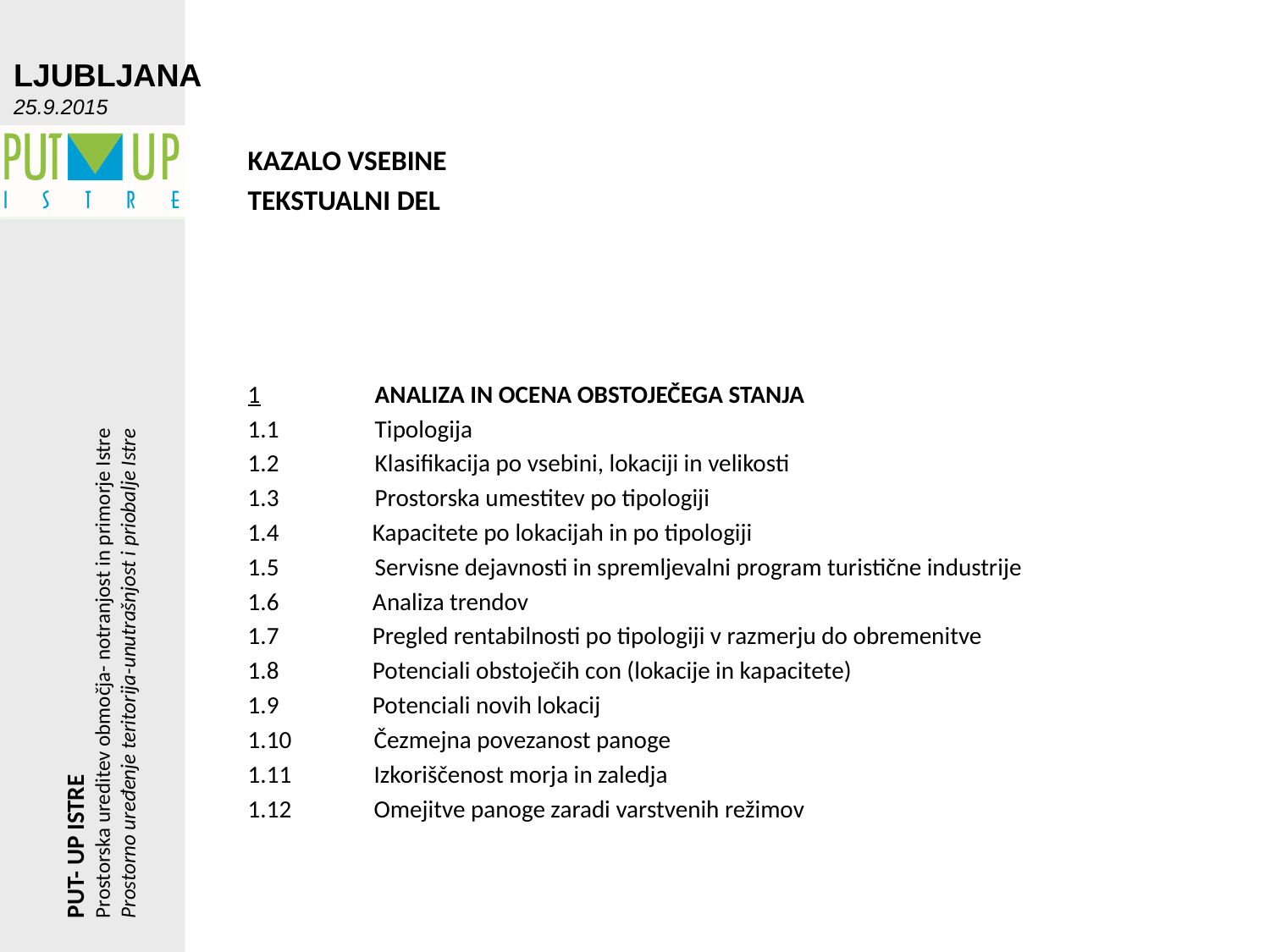

KAZALO VSEBINE
TEKSTUALNI DEL

1	Analiza in ocena obstoječega stanja
1.1  	Tipologija
1.2 	Klasifikacija po vsebini, lokaciji in velikosti
1.3 	Prostorska umestitev po tipologiji
1.4                 Kapacitete po lokacijah in po tipologiji
1.5 	Servisne dejavnosti in spremljevalni program turistične industrije
1.6                 Analiza trendov
1.7                 Pregled rentabilnosti po tipologiji v razmerju do obremenitve
1.8                 Potenciali obstoječih con (lokacije in kapacitete)
1.9                 Potenciali novih lokacij
1.10               Čezmejna povezanost panoge
1.11               Izkoriščenost morja in zaledja
1.12               Omejitve panoge zaradi varstvenih režimov